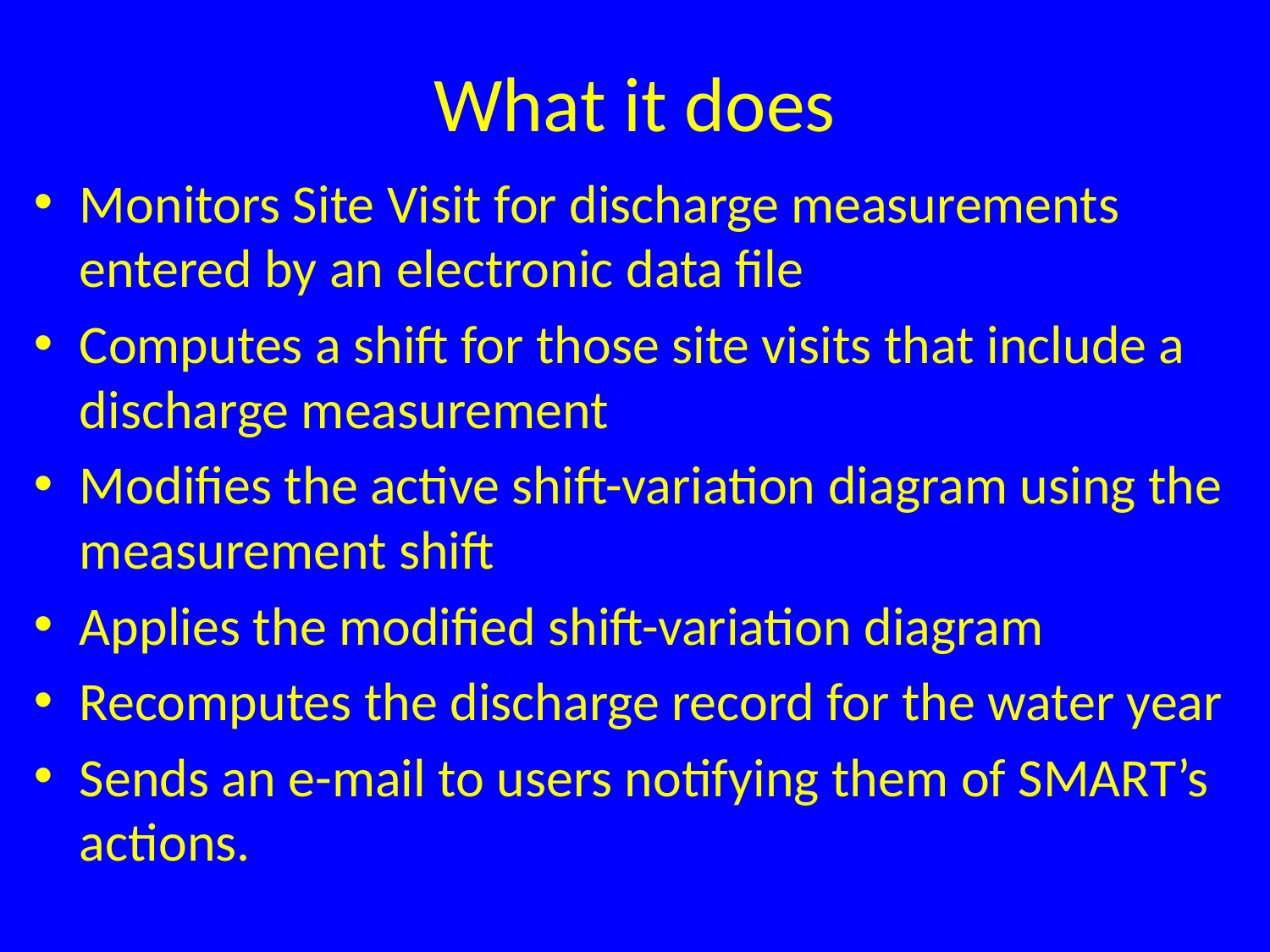

# What it does
Monitors Site Visit for discharge measurements entered by an electronic data file
Computes a shift for those site visits that include a discharge measurement
Modifies the active shift-variation diagram using the measurement shift
Applies the modified shift-variation diagram
Recomputes the discharge record for the water year
Sends an e-mail to users notifying them of SMART’s actions.